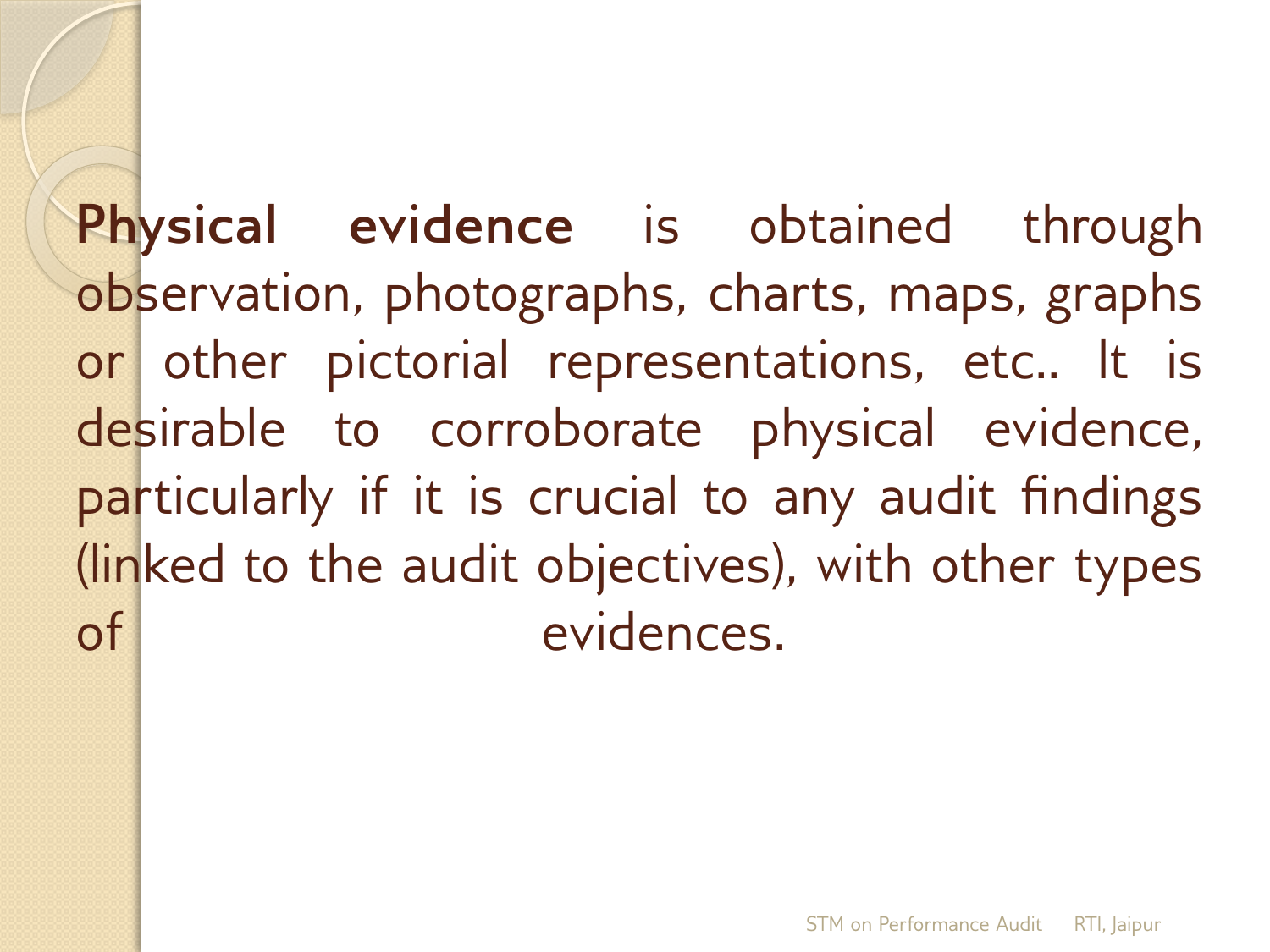

# Physical evidence is obtained through observation, photographs, charts, maps, graphs or other pictorial representations, etc.. It is desirable to corroborate physical evidence, particularly if it is crucial to any audit findings (linked to the audit objectives), with other types of evidences.
STM on Performance Audit     RTI, Jaipur